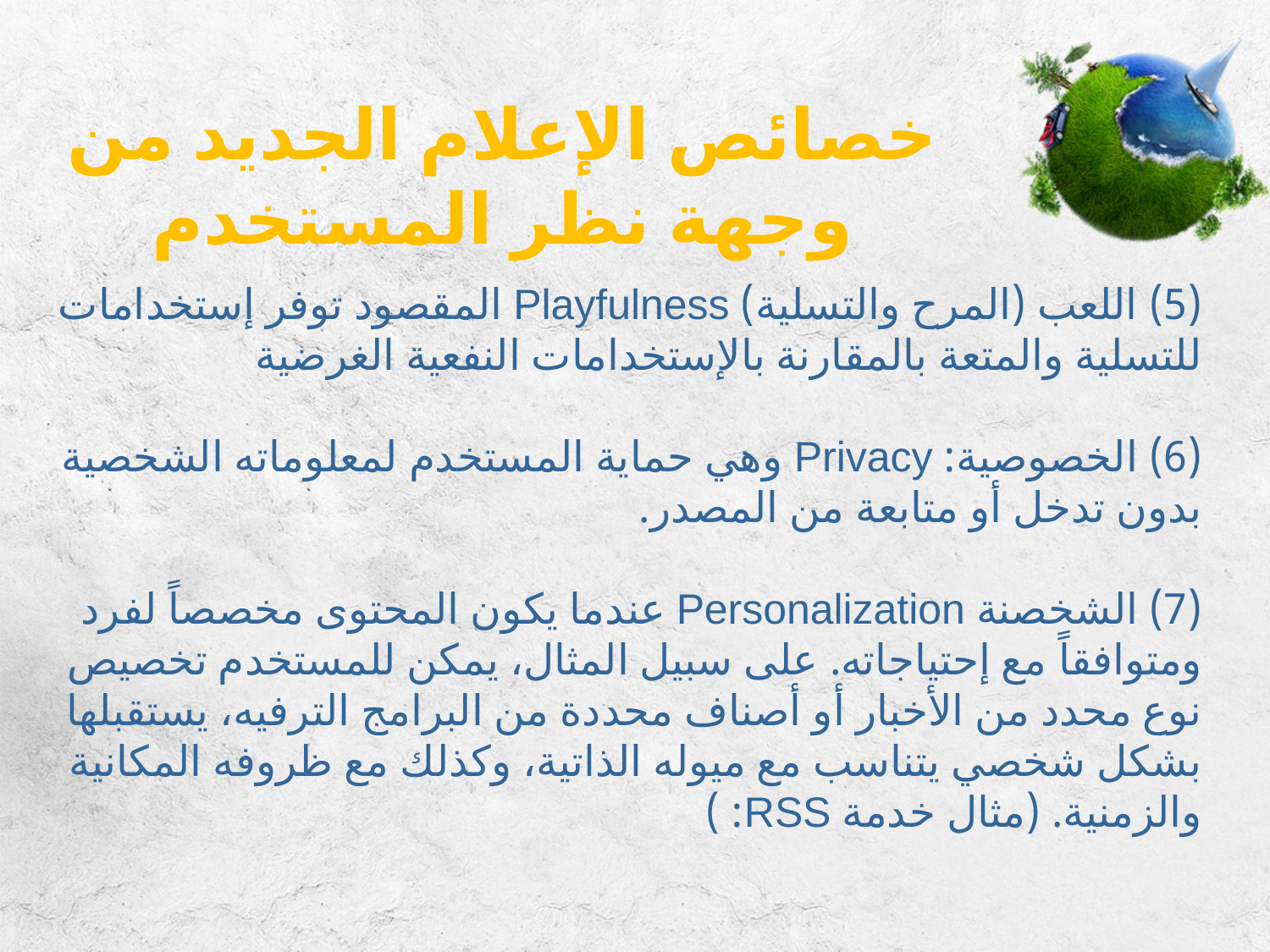

خصائص الإعلام الجديد من وجهة نظر المستخدم
# (5) اللعب (المرح والتسلية) Playfulness المقصود توفر إستخدامات للتسلية والمتعة بالمقارنة بالإستخدامات النفعية الغرضية (6) الخصوصية: Privacy وهي حماية المستخدم لمعلوماته الشخصية بدون تدخل أو متابعة من المصدر. (7) الشخصنة Personalization عندما يكون المحتوى مخصصاً لفرد ومتوافقاً مع إحتياجاته. على سبيل المثال، يمكن للمستخدم تخصيص نوع محدد من الأخبار أو أصناف محددة من البرامج الترفيه، يستقبلها بشكل شخصي يتناسب مع ميوله الذاتية، وكذلك مع ظروفه المكانية والزمنية. (مثال خدمة RSS: )